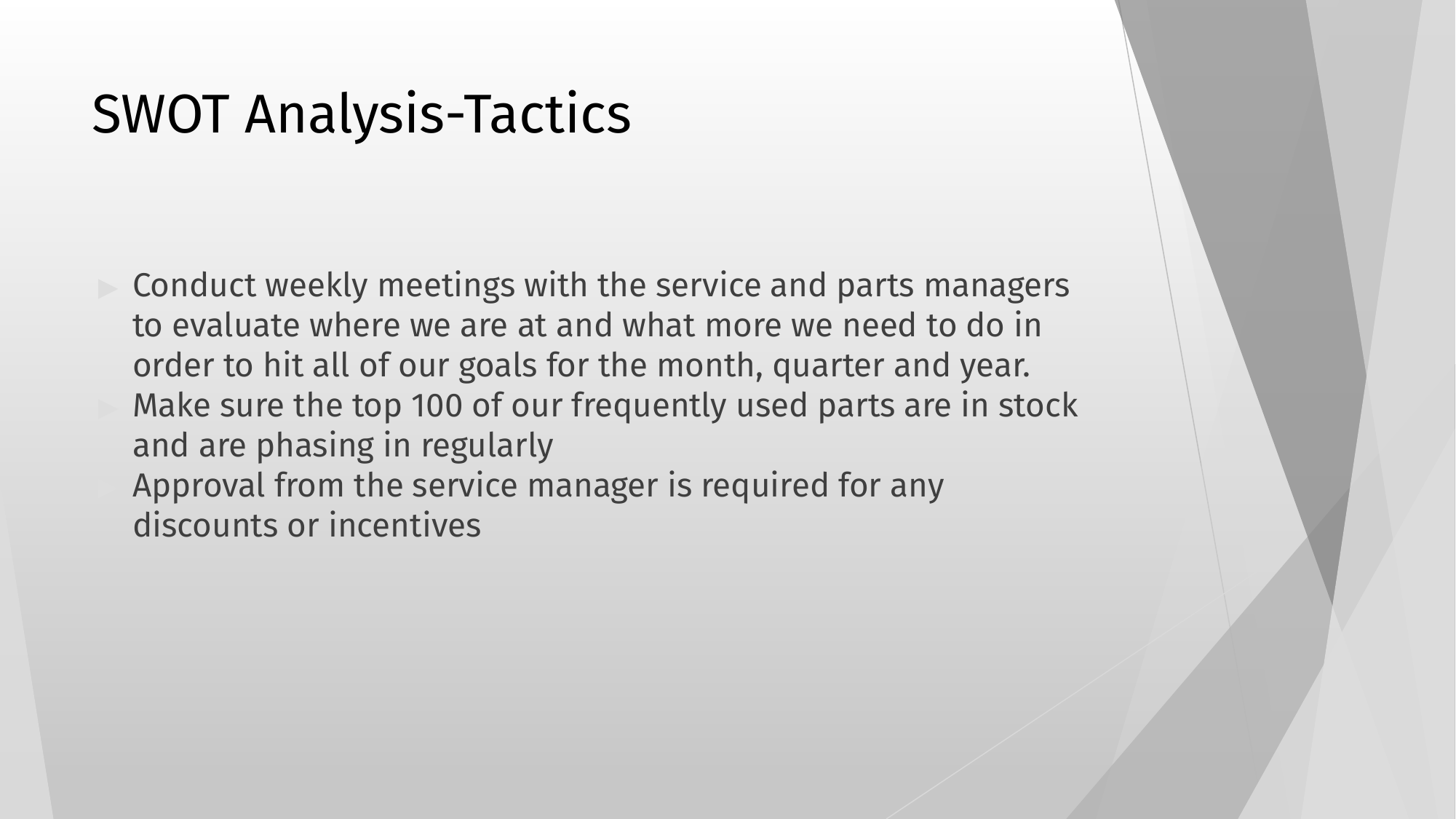

# SWOT Analysis-Tactics
Conduct weekly meetings with the service and parts managers to evaluate where we are at and what more we need to do in order to hit all of our goals for the month, quarter and year.
Make sure the top 100 of our frequently used parts are in stock and are phasing in regularly
Approval from the service manager is required for any discounts or incentives